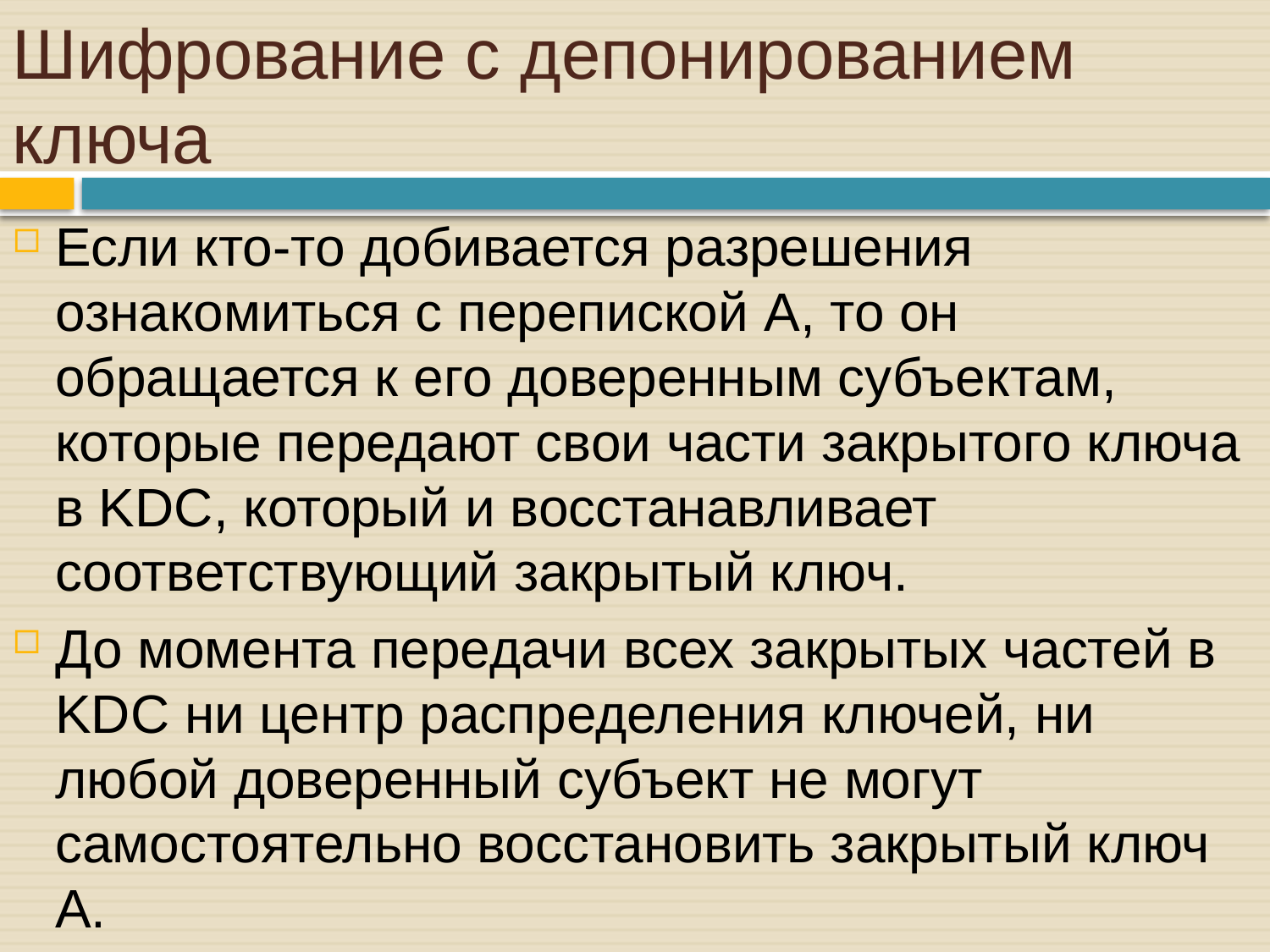

# Шифрование с депонированием ключа
Если кто-то добивается разрешения ознакомиться с перепиской A, то он обращается к его доверенным субъектам, которые передают свои части закрытого ключа в KDC, который и восстанавливает соответствующий закрытый ключ.
До момента передачи всех закрытых частей в KDC ни центр распределения ключей, ни любой доверенный субъект не могут самостоятельно восстановить закрытый ключ A.